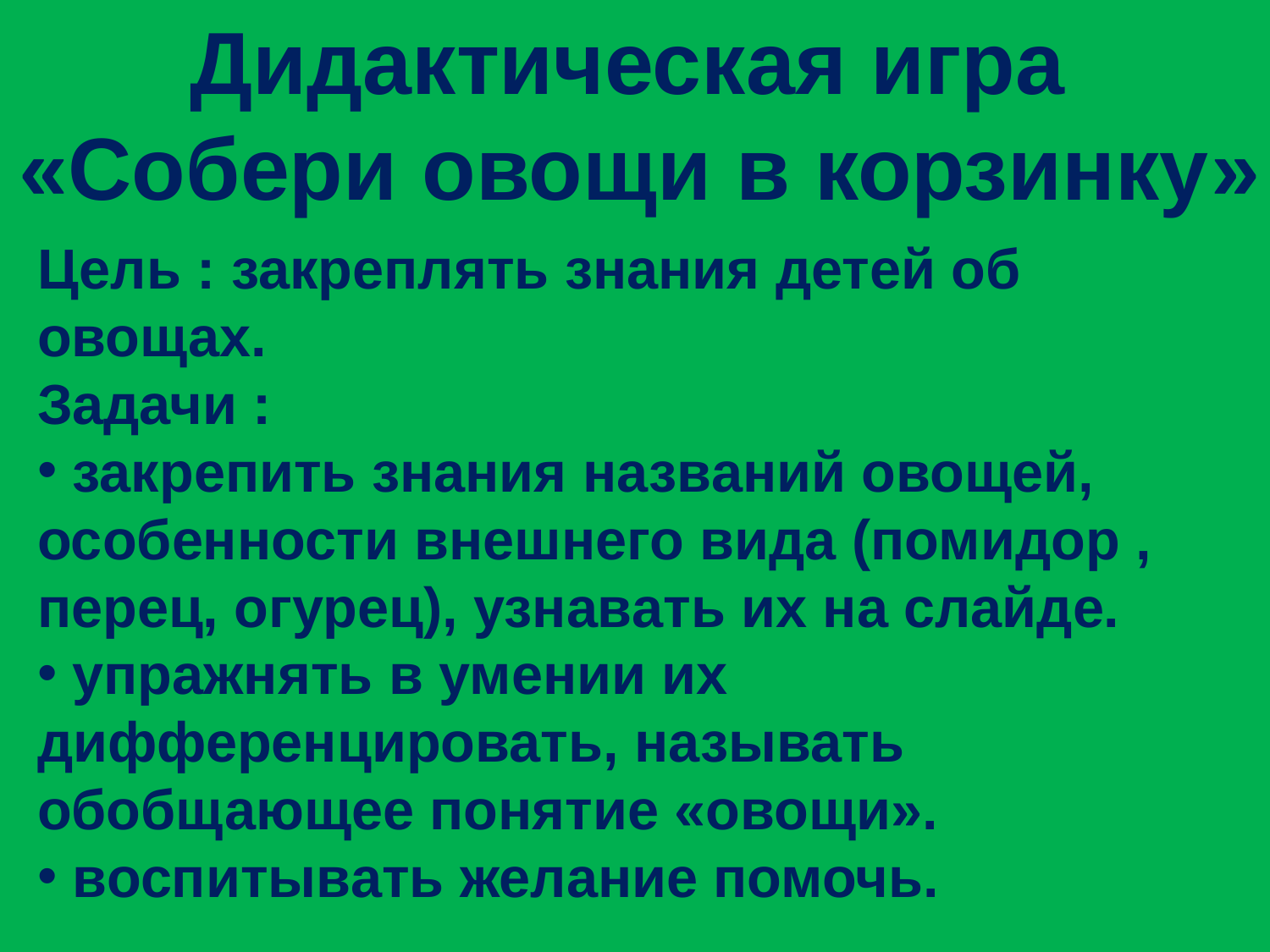

Дидактическая игра
«Собери овощи в корзинку»
Цель : закреплять знания детей об овощах.
Задачи :
 закрепить знания названий овощей, особенности внешнего вида (помидор , перец, огурец), узнавать их на слайде.
 упражнять в умении их дифференцировать, называть обобщающее понятие «овощи».
 воспитывать желание помочь.